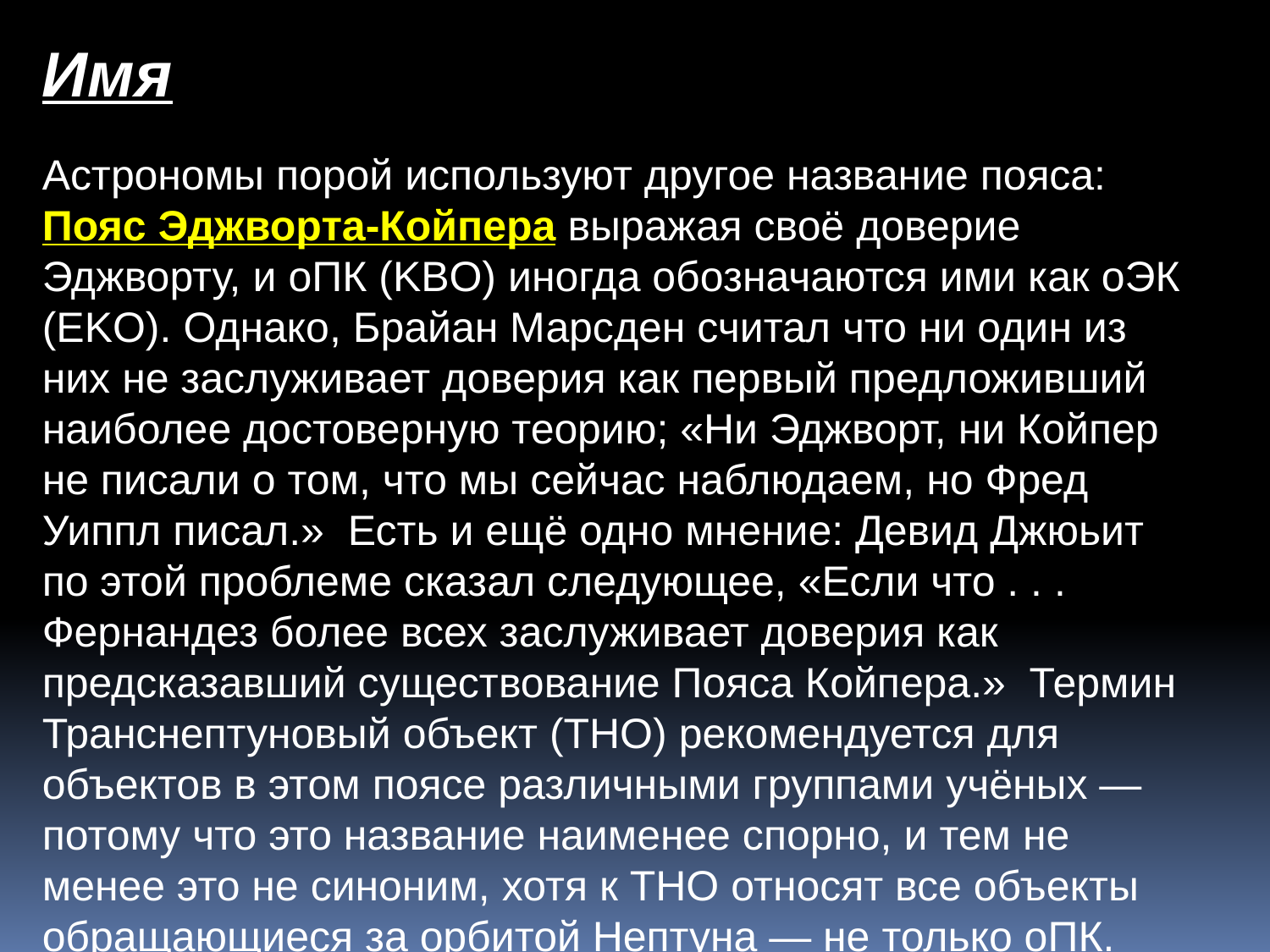

Имя

Астрономы порой используют другое название пояса: Пояс Эджворта-Койпера выражая своё доверие Эджворту, и оПК (KBO) иногда обозначаются ими как оЭК (EKO). Однако, Брайан Марсден считал что ни один из них не заслуживает доверия как первый предложивший наиболее достоверную теорию; «Ни Эджворт, ни Койпер не писали о том, что мы сейчас наблюдаем, но Фред Уиппл писал.»  Есть и ещё одно мнение: Девид Джюьит по этой проблеме сказал следующее, «Если что . . . Фернандез более всех заслуживает доверия как предсказавший существование Пояса Койпера.»  Термин Транснептуновый объект (ТНО) рекомендуется для объектов в этом поясе различными группами учёных — потому что это название наименее спорно, и тем не менее это не синоним, хотя к ТНО относят все объекты обращающиеся за орбитой Нептуна — не только оПК.